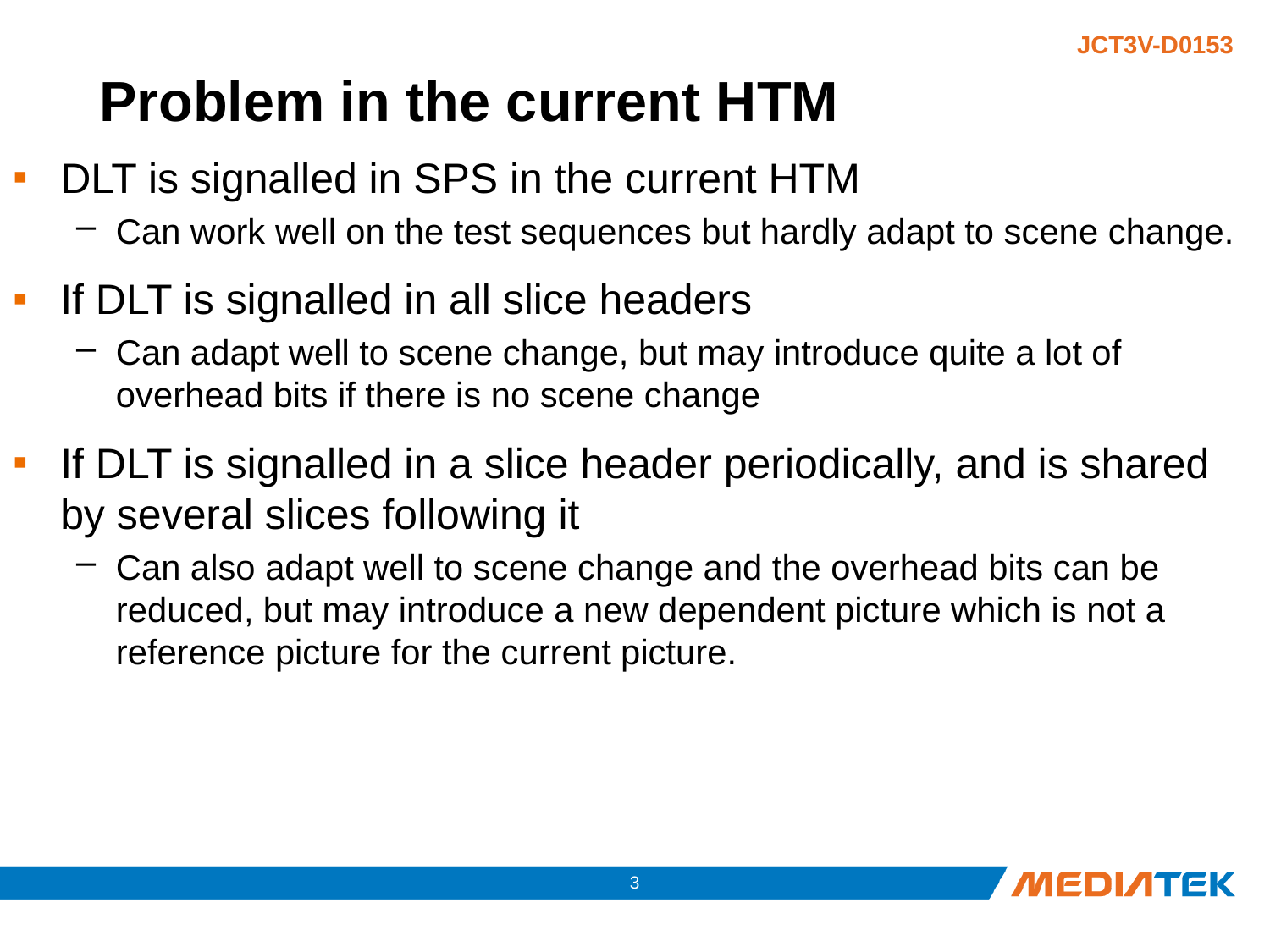

# Problem in the current HTM
DLT is signalled in SPS in the current HTM
Can work well on the test sequences but hardly adapt to scene change.
If DLT is signalled in all slice headers
Can adapt well to scene change, but may introduce quite a lot of overhead bits if there is no scene change
If DLT is signalled in a slice header periodically, and is shared by several slices following it
Can also adapt well to scene change and the overhead bits can be reduced, but may introduce a new dependent picture which is not a reference picture for the current picture.

3